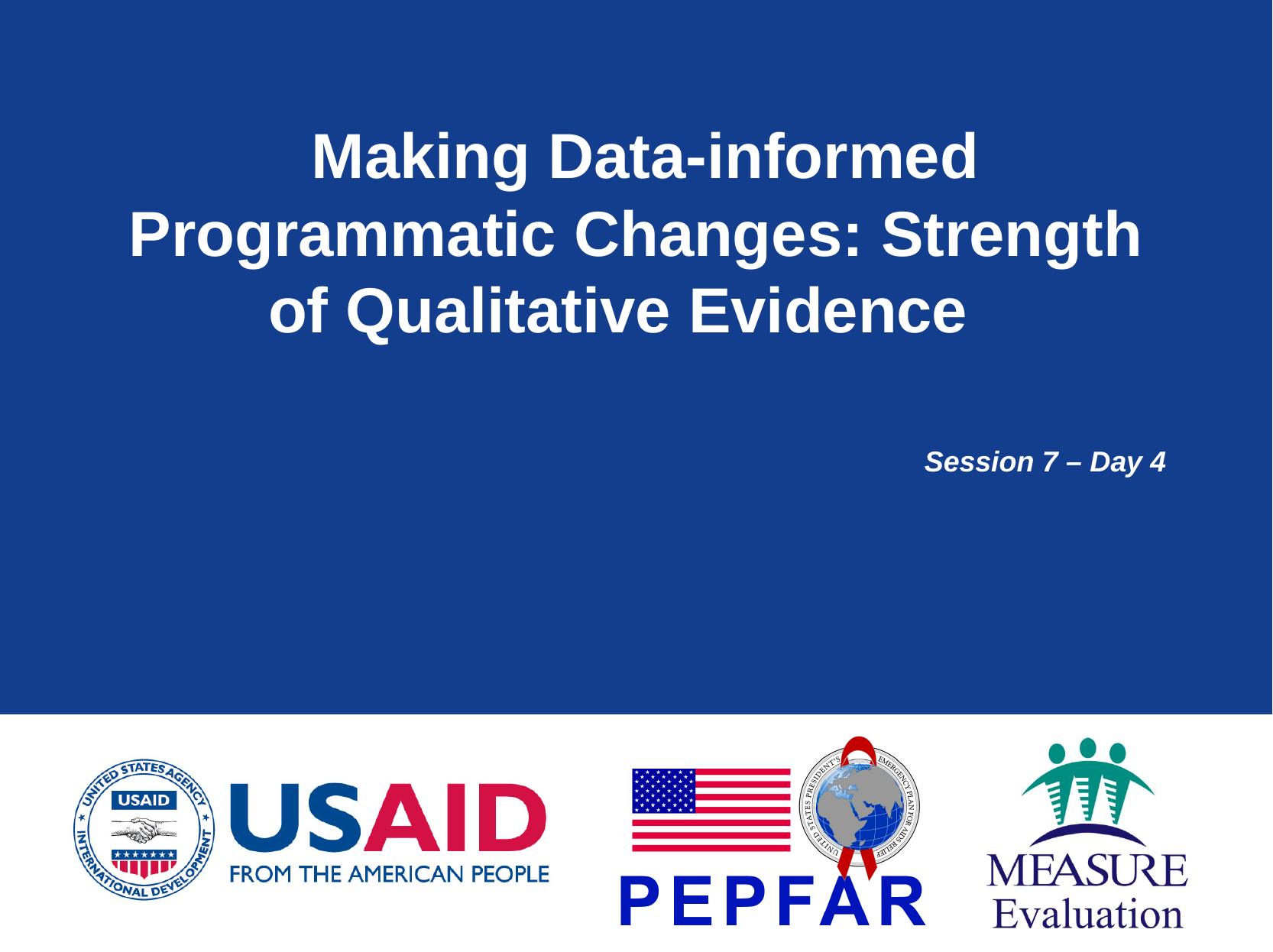

# Making Data-informed Programmatic Changes: Strength of Qualitative Evidence
Session 7 – Day 4